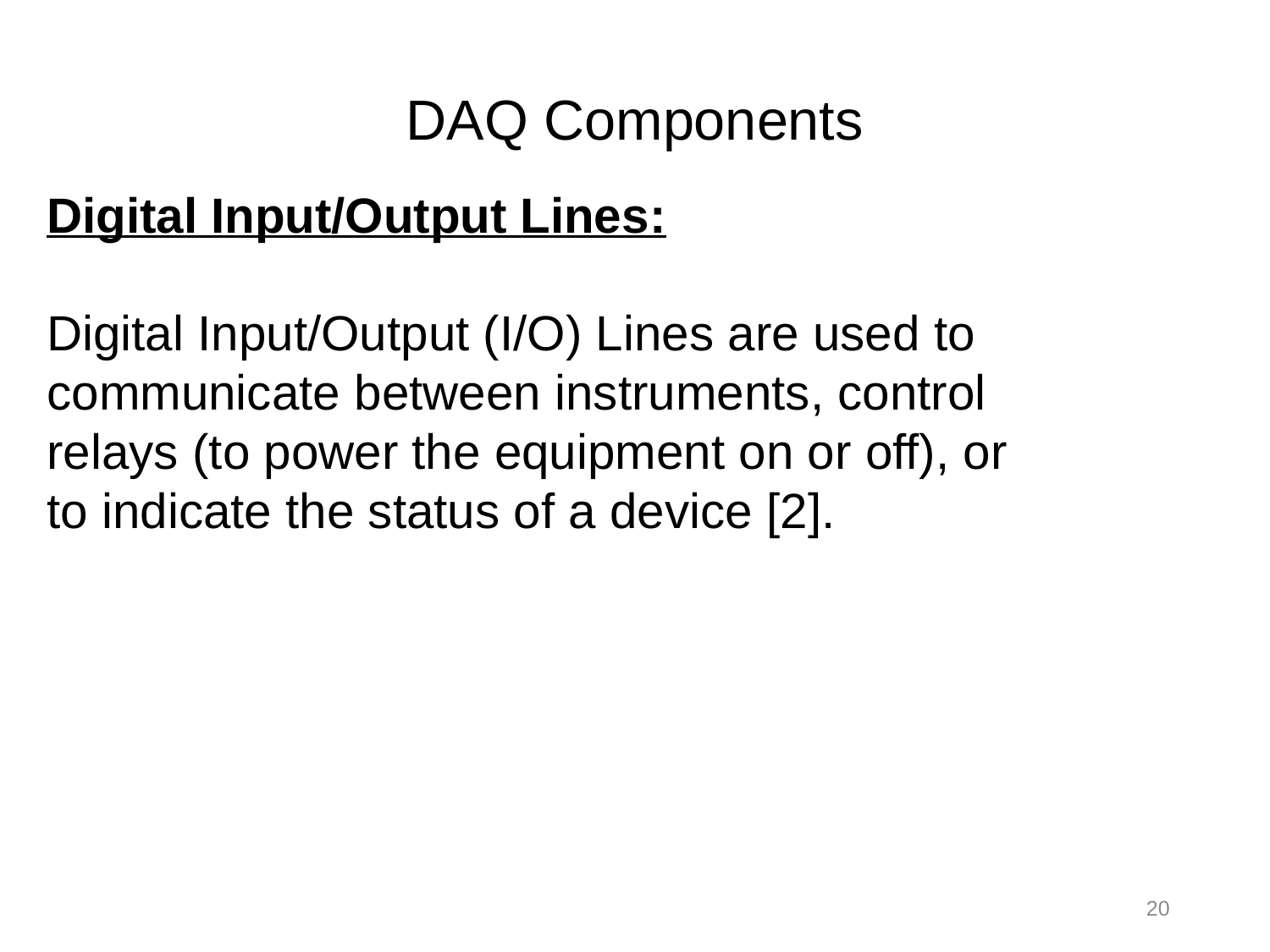

DAQ Components
Digital Input/Output Lines:

Digital Input/Output (I/O) Lines are used to communicate between instruments, control relays (to power the equipment on or off), or to indicate the status of a device [2].
20